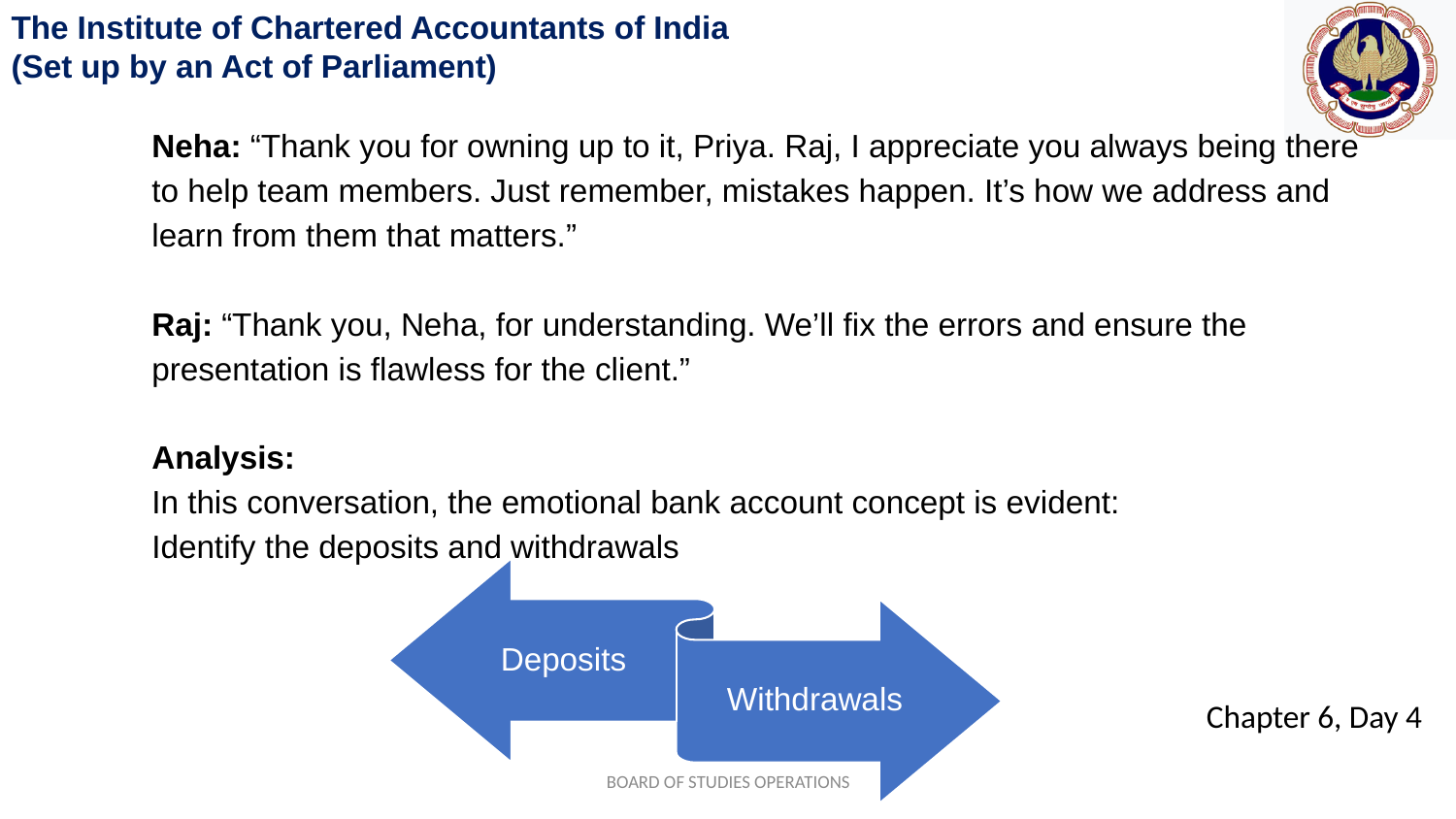

Neha: “Thank you for owning up to it, Priya. Raj, I appreciate you always being there to help team members. Just remember, mistakes happen. It’s how we address and learn from them that matters.”

Raj: “Thank you, Neha, for understanding. We’ll fix the errors and ensure the presentation is flawless for the client.”

Analysis:
In this conversation, the emotional bank account concept is evident:
Identify the deposits and withdrawals

Deposits
Withdrawals
BOARD OF STUDIES OPERATIONS